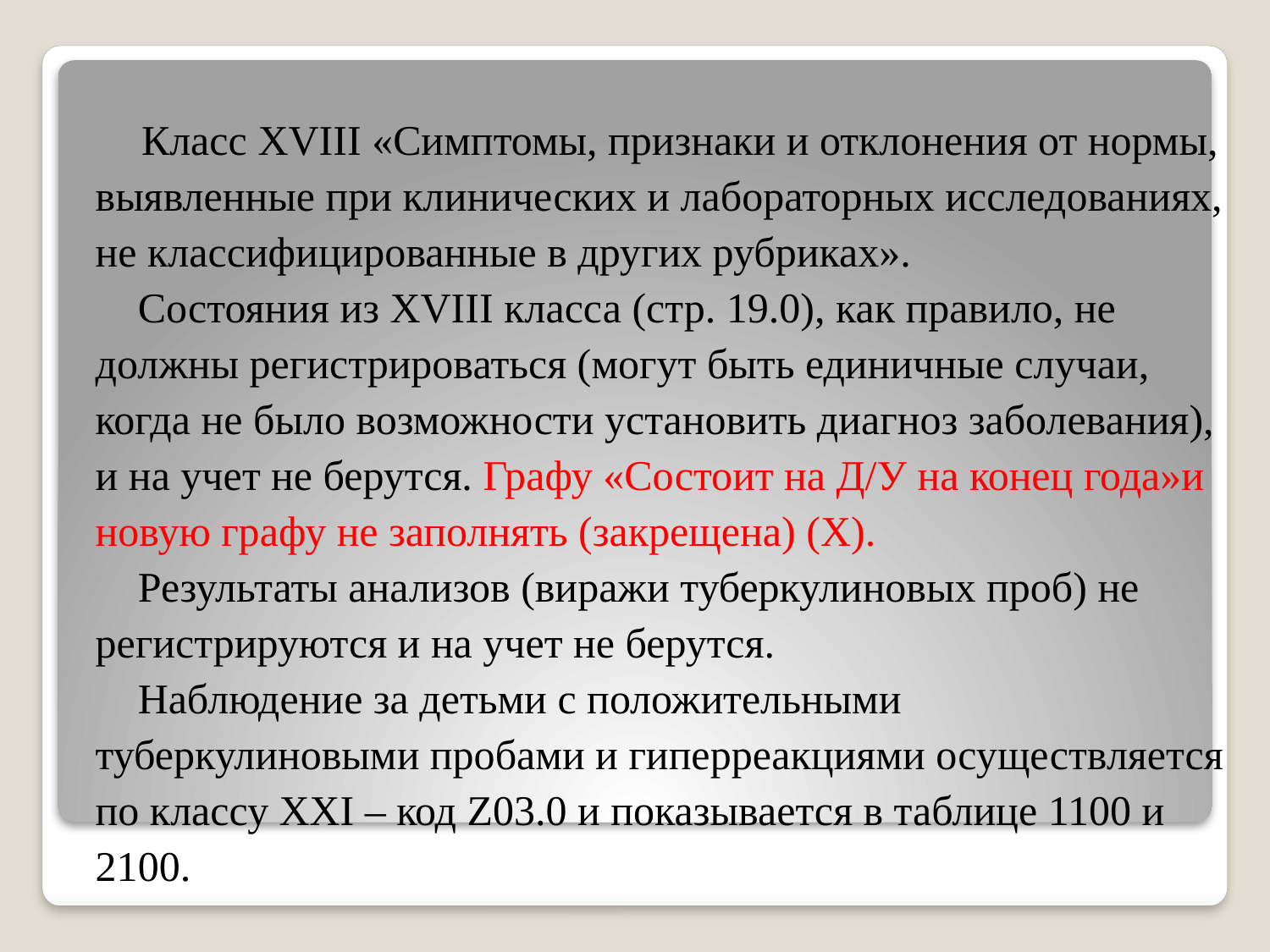

Класс XVIII «Симптомы, признаки и отклонения от нормы, выявленные при клинических и лабораторных исследованиях, не классифицированные в других рубриках».
    Состояния из XVIII класса (стр. 19.0), как правило, не должны регистрироваться (могут быть единичные случаи, когда не было возможности установить диагноз заболевания), и на учет не берутся. Графу «Состоит на Д/У на конец года»и новую графу не заполнять (закрещена) (Х).
    Результаты анализов (виражи туберкулиновых проб) не регистрируются и на учет не берутся.
    Наблюдение за детьми с положительными туберкулиновыми пробами и гиперреакциями осуществляется по классу XXI – код Z03.0 и показывается в таблице 1100 и 2100.

#